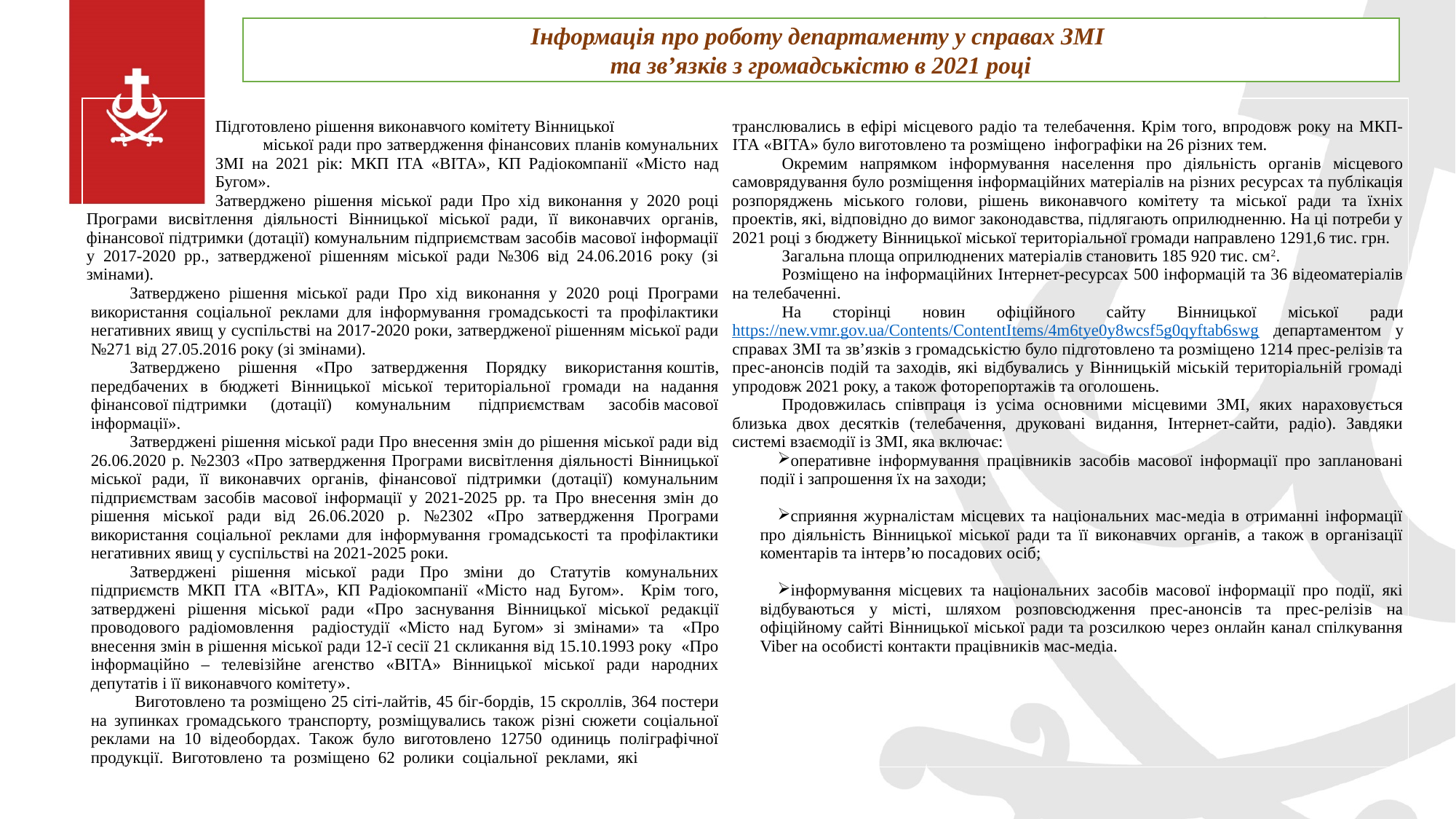

Інформація про роботу департаменту у справах ЗМІ
та зв’язків з громадськістю в 2021 році
| Підготовлено рішення виконавчого комітету Вінницької міської ради про затвердження фінансових планів комунальних ЗМІ на 2021 рік: МКП ІТА «ВІТА», КП Радіокомпанії «Місто над Бугом». Затверджено рішення міської ради Про хід виконання у 2020 році Програми висвітлення діяльності Вінницької міської ради, її виконавчих органів, фінансової підтримки (дотації) комунальним підприємствам засобів масової інформації у 2017-2020 рр., затвердженої рішенням міської ради №306 від 24.06.2016 року (зі змінами). Затверджено рішення міської ради Про хід виконання у 2020 році Програми використання соціальної реклами для інформування громадськості та профілактики негативних явищ у суспільстві на 2017-2020 роки, затвердженої рішенням міської ради №271 від 27.05.2016 року (зі змінами). Затверджено рішення «Про затвердження Порядку використання коштів, передбачених в бюджеті Вінницької міської територіальної громади на надання фінансової підтримки (дотації) комунальним  підприємствам засобів масової інформації». Затверджені рішення міської ради Про внесення змін до рішення міської ради від 26.06.2020 р. №2303 «Про затвердження Програми висвітлення діяльності Вінницької міської ради, її виконавчих органів, фінансової підтримки (дотації) комунальним підприємствам засобів масової інформації у 2021-2025 рр. та Про внесення змін до рішення міської ради від 26.06.2020 р. №2302 «Про затвердження Програми використання соціальної реклами для інформування громадськості та профілактики негативних явищ у суспільстві на 2021-2025 роки. Затверджені рішення міської ради Про зміни до Статутів комунальних підприємств МКП ІТА «ВІТА», КП Радіокомпанії «Місто над Бугом». Крім того, затверджені рішення міської ради «Про заснування Вінницької міської редакції проводового радіомовлення радіостудії «Місто над Бугом» зі змінами» та «Про внесення змін в рішення міської ради 12-ї сесії 21 скликання від 15.10.1993 року «Про інформаційно – телевізійне агенство «ВІТА» Вінницької міської ради народних депутатів і її виконавчого комітету». Виготовлено та розміщено 25 сіті-лайтів, 45 біг-бордів, 15 скроллів, 364 постери на зупинках громадського транспорту, розміщувались також різні сюжети соціальної реклами на 10 відеобордах. Також було виготовлено 12750 одиниць поліграфічної продукції. Виготовлено та розміщено 62 ролики соціальної реклами, які | транслювались в ефірі місцевого радіо та телебачення. Крім того, впродовж року на МКП-ІТА «ВІТА» було виготовлено та розміщено інфографіки на 26 різних тем. Окремим напрямком інформування населення про діяльність органів місцевого самоврядування було розміщення інформаційних матеріалів на різних ресурсах та публікація розпоряджень міського голови, рішень виконавчого комітету та міської ради та їхніх проектів, які, відповідно до вимог законодавства, підлягають оприлюдненню. На ці потреби у 2021 році з бюджету Вінницької міської територіальної громади направлено 1291,6 тис. грн. Загальна площа оприлюднених матеріалів становить 185 920 тис. см2. Розміщено на інформаційних Інтернет-ресурсах 500 інформацій та 36 відеоматеріалів на телебаченні. На сторінці новин офіційного сайту Вінницької міської ради https://new.vmr.gov.ua/Contents/ContentItems/4m6tye0y8wcsf5g0qyftab6swg департаментом у справах ЗМІ та зв’язків з громадськістю було підготовлено та розміщено 1214 прес-релізів та прес-анонсів подій та заходів, які відбувались у Вінницькій міській територіальній громаді упродовж 2021 року, а також фоторепортажів та оголошень. Продовжилась співпраця із усіма основними місцевими ЗМІ, яких нараховується близька двох десятків (телебачення, друковані видання, Інтернет-сайти, радіо). Завдяки системі взаємодії із ЗМІ, яка включає: оперативне інформування працівників засобів масової інформації про заплановані події і запрошення їх на заходи; сприяння журналістам місцевих та національних мас-медіа в отриманні інформації про діяльність Вінницької міської ради та її виконавчих органів, а також в організації коментарів та інтерв’ю посадових осіб; інформування місцевих та національних засобів масової інформації про події, які відбуваються у місті, шляхом розповсюдження прес-анонсів та прес-релізів на офіційному сайті Вінницької міської ради та розсилкою через онлайн канал спілкування Viber на особисті контакти працівників мас-медіа. |
| --- | --- |